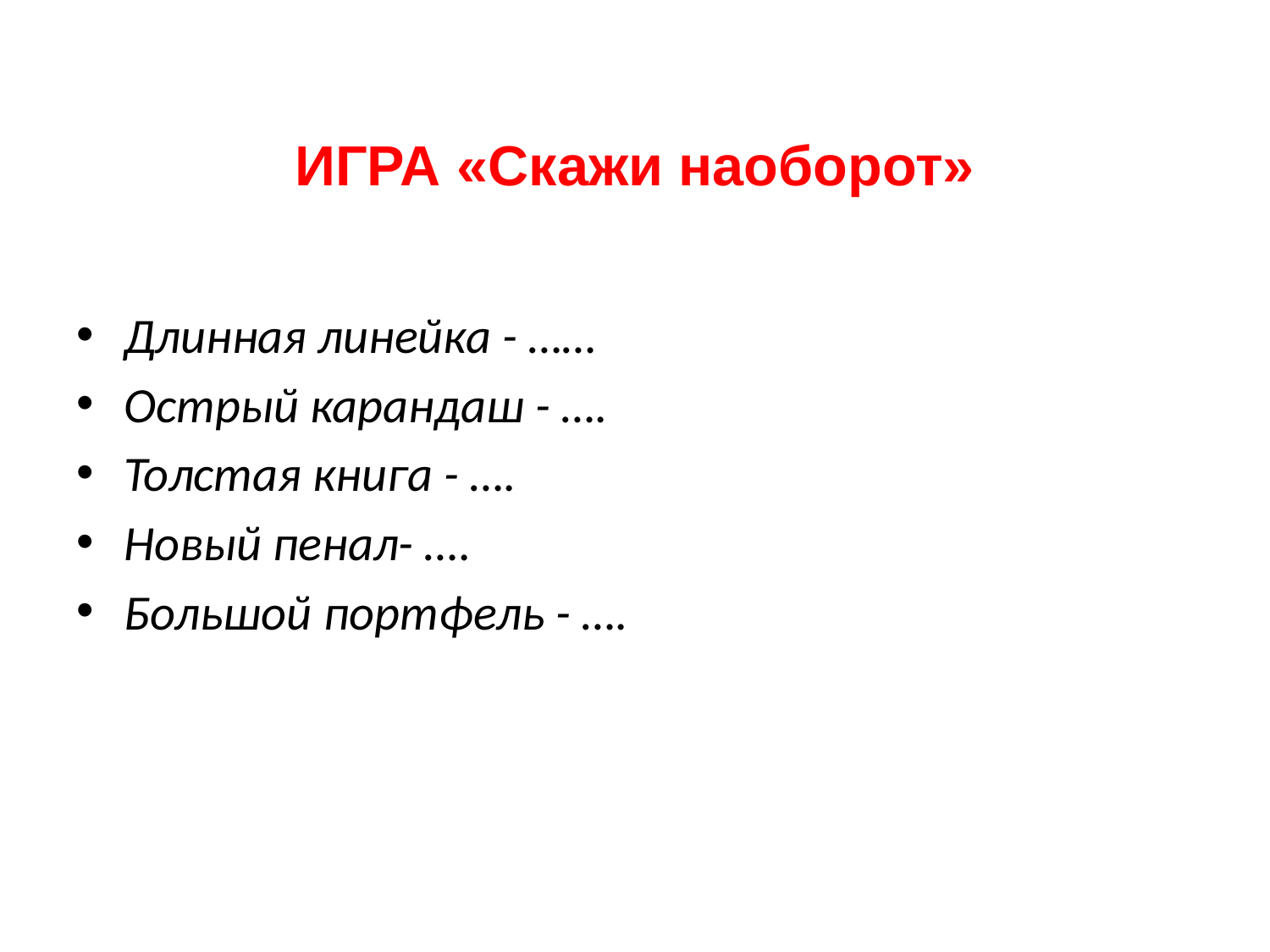

# ИГРА «Скажи наоборот»
Длинная линейка - ……
Острый карандаш - ….
Толстая книга - ….
Новый пенал- ….
Большой портфель - ….